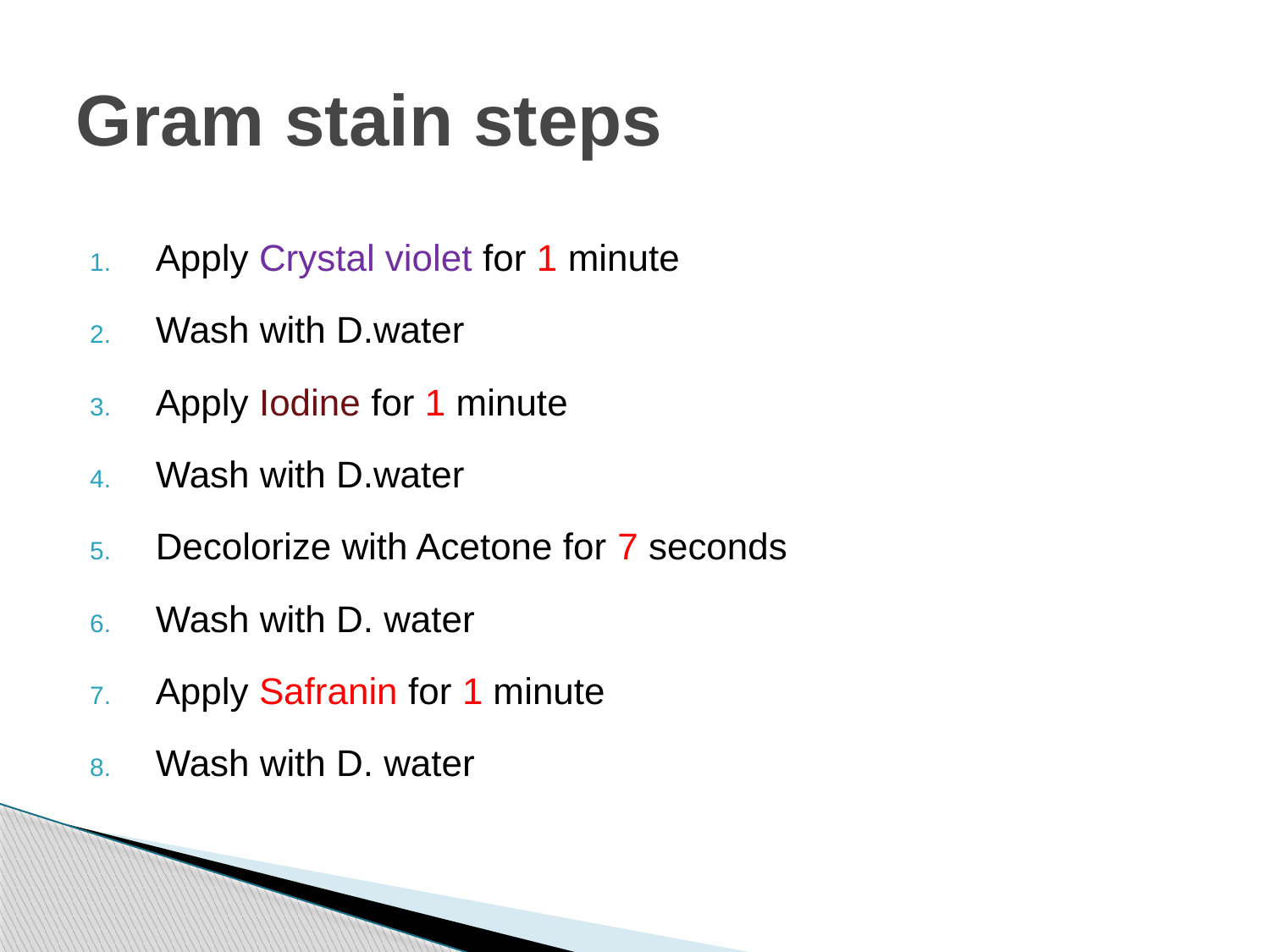

# Gram stain steps
Apply Crystal violet for 1 minute
Wash with D.water
Apply Iodine for 1 minute
Wash with D.water
Decolorize with Acetone for 7 seconds
Wash with D. water
Apply Safranin for 1 minute
Wash with D. water